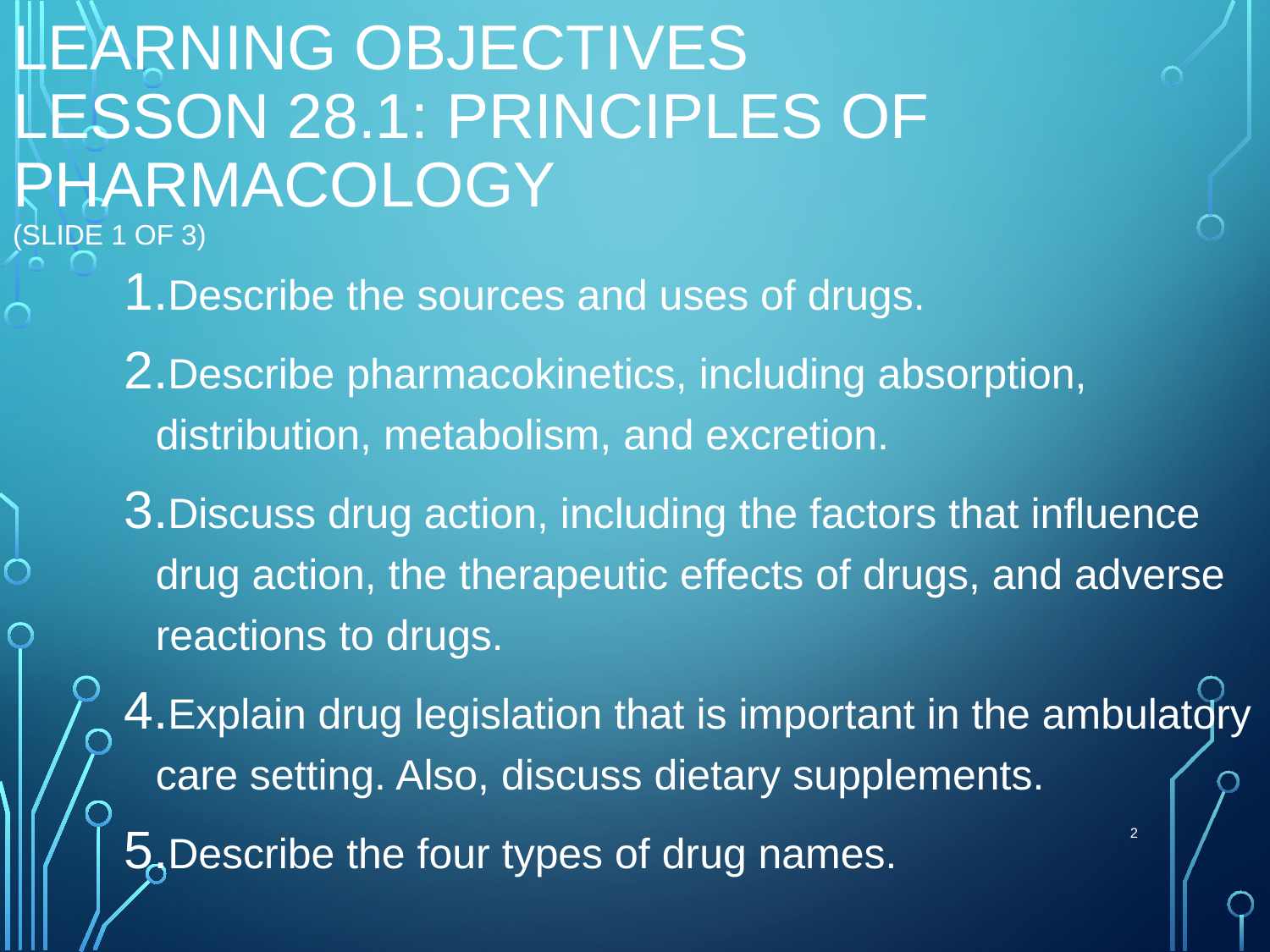

Learning Objectives
Lesson 28.1: Principles of Pharmacology
(Slide 1 of 3)
Describe the sources and uses of drugs.
Describe pharmacokinetics, including absorption, distribution, metabolism, and excretion.
Discuss drug action, including the factors that influence drug action, the therapeutic effects of drugs, and adverse reactions to drugs.
Explain drug legislation that is important in the ambulatory care setting. Also, discuss dietary supplements.
Describe the four types of drug names.
 2